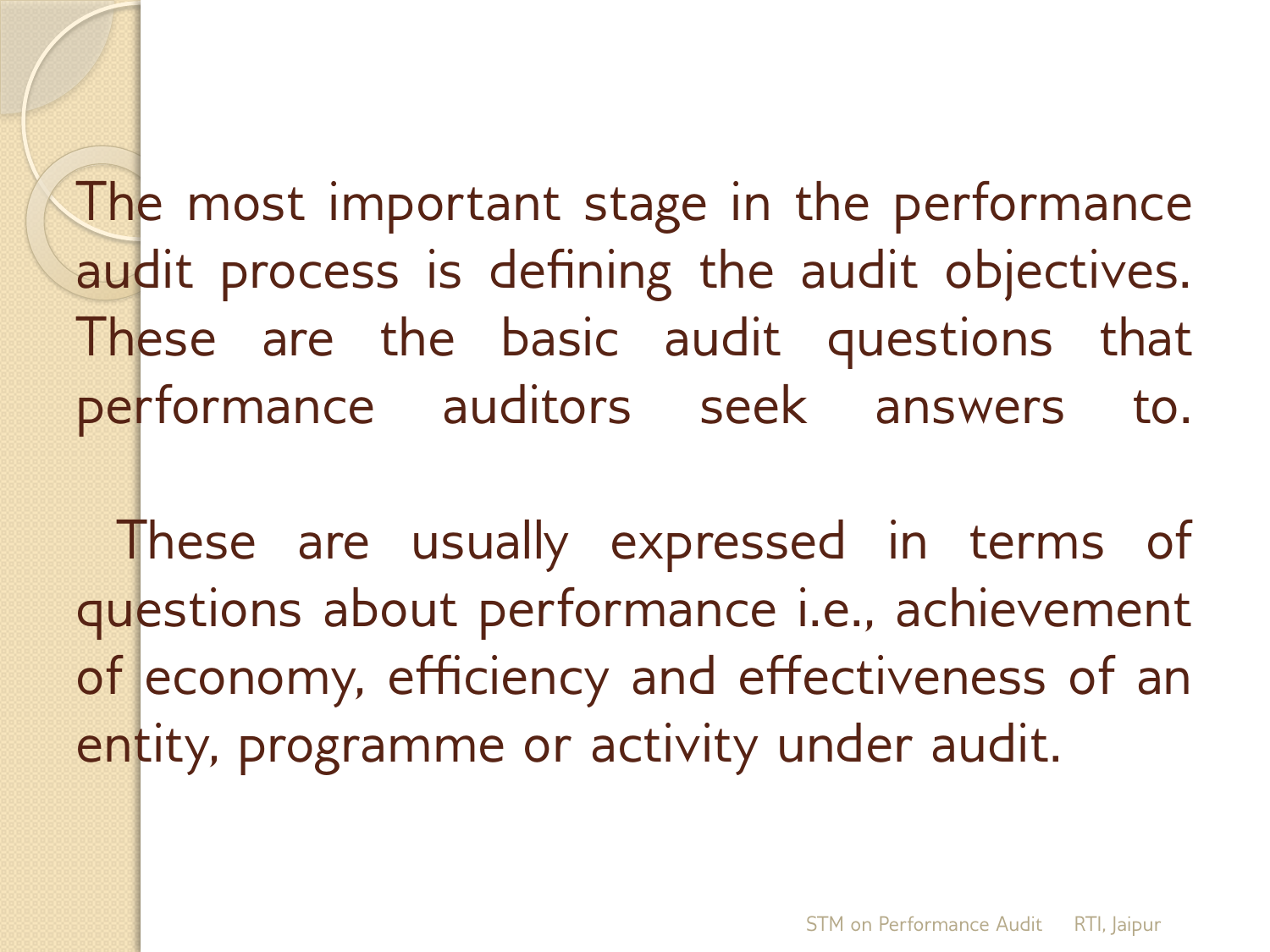

# The most important stage in the performance audit process is defining the audit objectives. These are the basic audit questions that performance auditors seek answers to. These are usually expressed in terms of questions about performance i.e., achievement of economy, efficiency and effectiveness of an entity, programme or activity under audit.
STM on Performance Audit     RTI, Jaipur